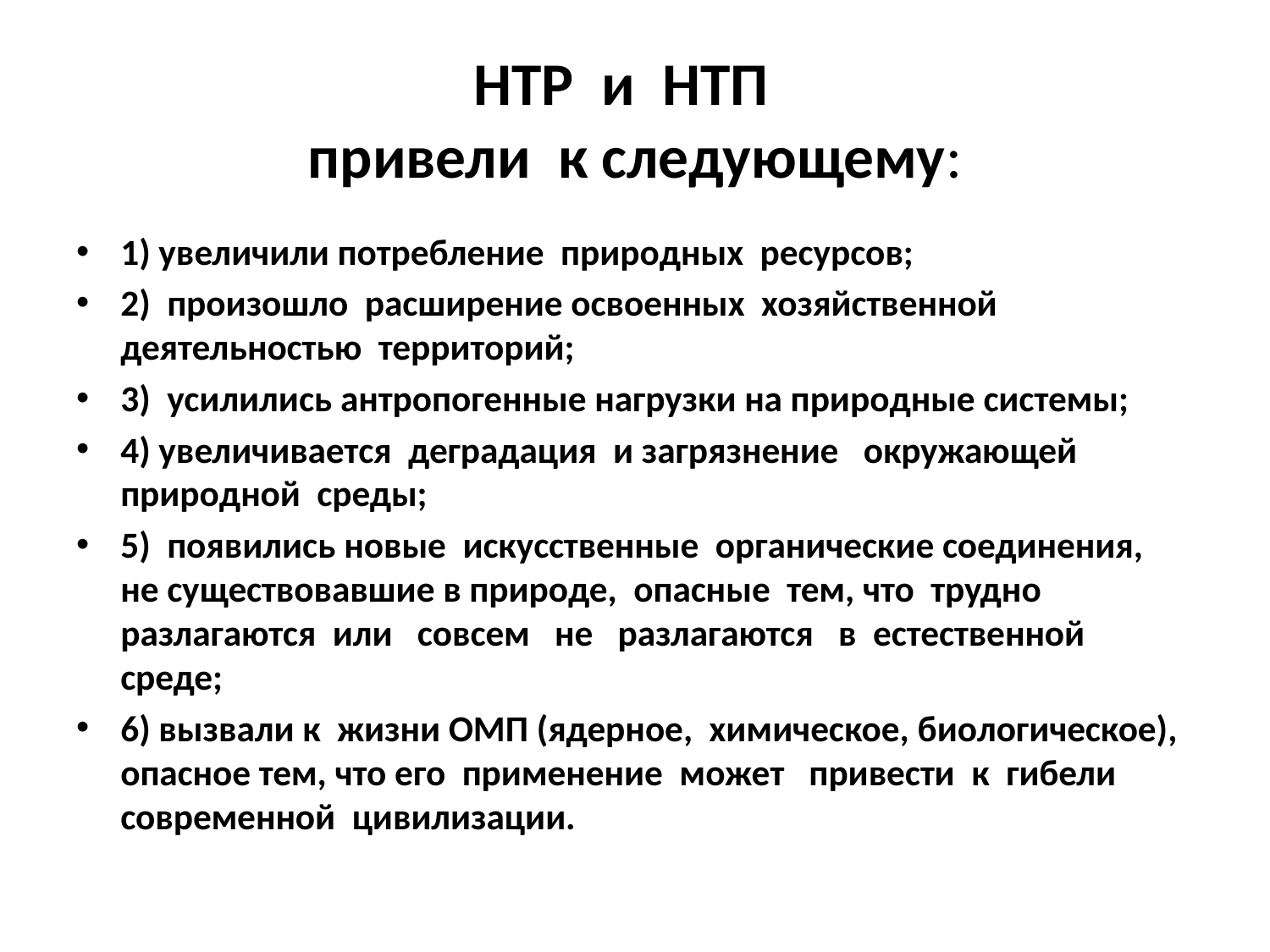

# НТР  и  НТП привели  к следующему:
1) увеличили потребление  природных  ресурсов;
2)  произошло  расширение освоенных  хозяйственной   деятельностью  территорий;
3)  усилились антропогенные нагрузки на природные системы;
4) увеличивается  деградация  и загрязнение   окружающей  природной  среды;
5)  появились новые  искусственные  органические соединения,  не существовавшие в природе,  опасные  тем, что  трудно разлагаются  или   совсем   не   разлагаются   в  естественной среде;
6) вызвали к  жизни ОМП (ядерное,  химическое, биологическое), опасное тем, что его  применение  может   привести  к  гибели  современной  цивилизации.